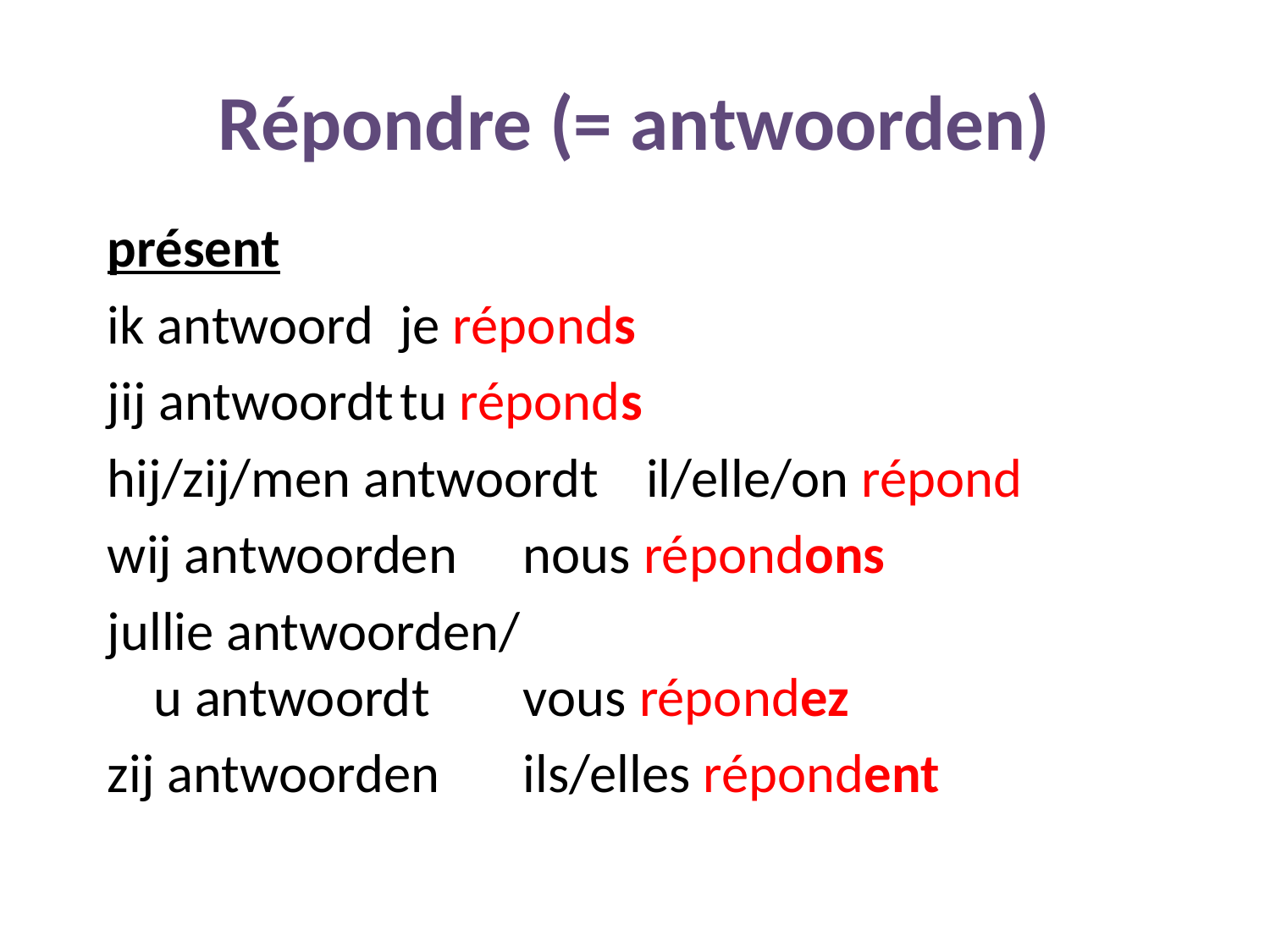

Répondre (= antwoorden)
présent
ik antwoord			je réponds
jij antwoordt			tu réponds
hij/zij/men antwoordt		il/elle/on répond
wij antwoorden			nous répondons
jullie antwoorden/
u antwoordt			vous répondez
zij antwoorden			ils/elles répondent